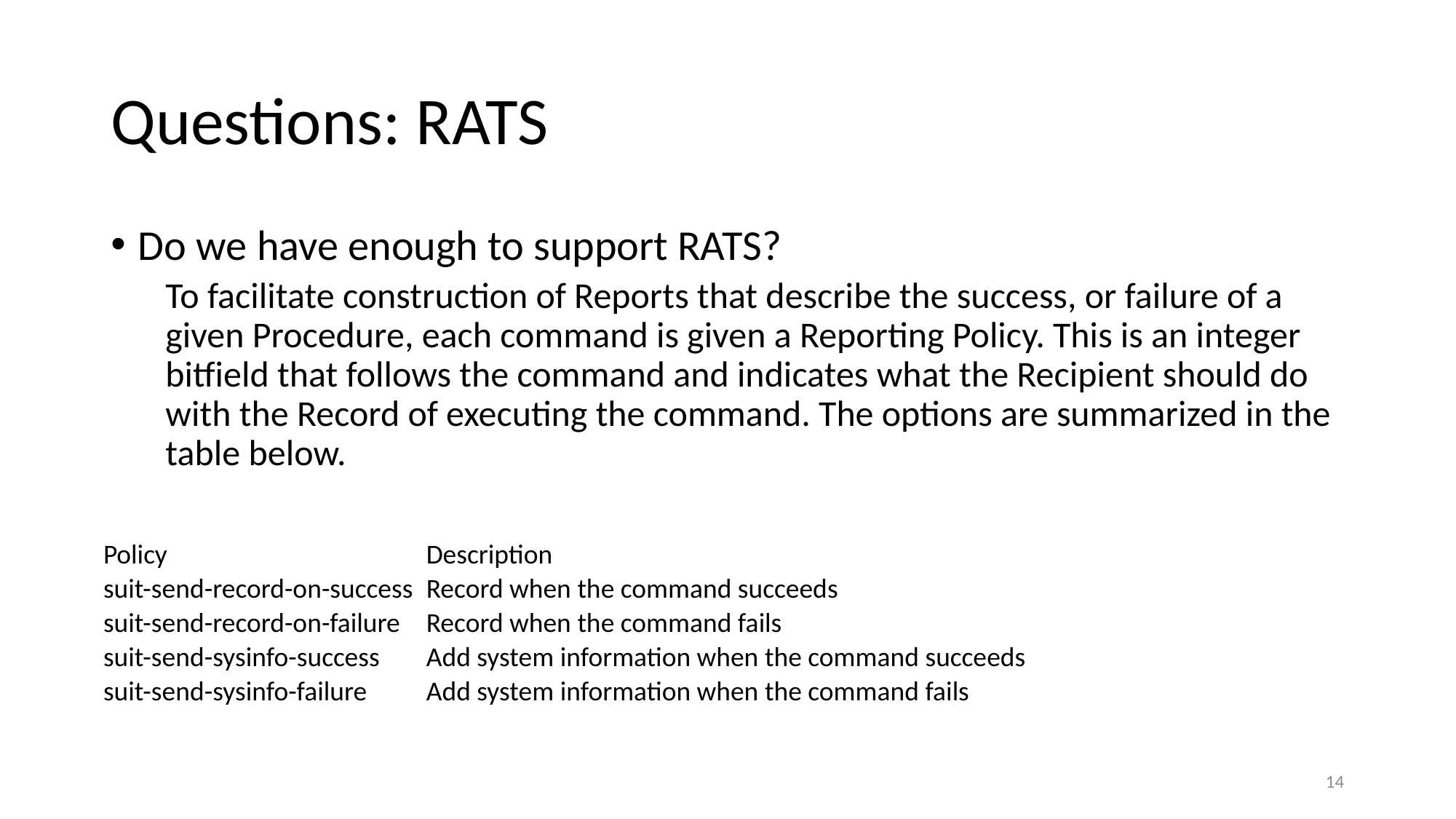

# Questions: RATS
Do we have enough to support RATS?
To facilitate construction of Reports that describe the success, or failure of a given Procedure, each command is given a Reporting Policy. This is an integer bitfield that follows the command and indicates what the Recipient should do with the Record of executing the command. The options are summarized in the table below.

| Policy | Description |
| --- | --- |
| suit-send-record-on-success | Record when the command succeeds |
| suit-send-record-on-failure | Record when the command fails |
| suit-send-sysinfo-success | Add system information when the command succeeds |
| suit-send-sysinfo-failure | Add system information when the command fails |
14